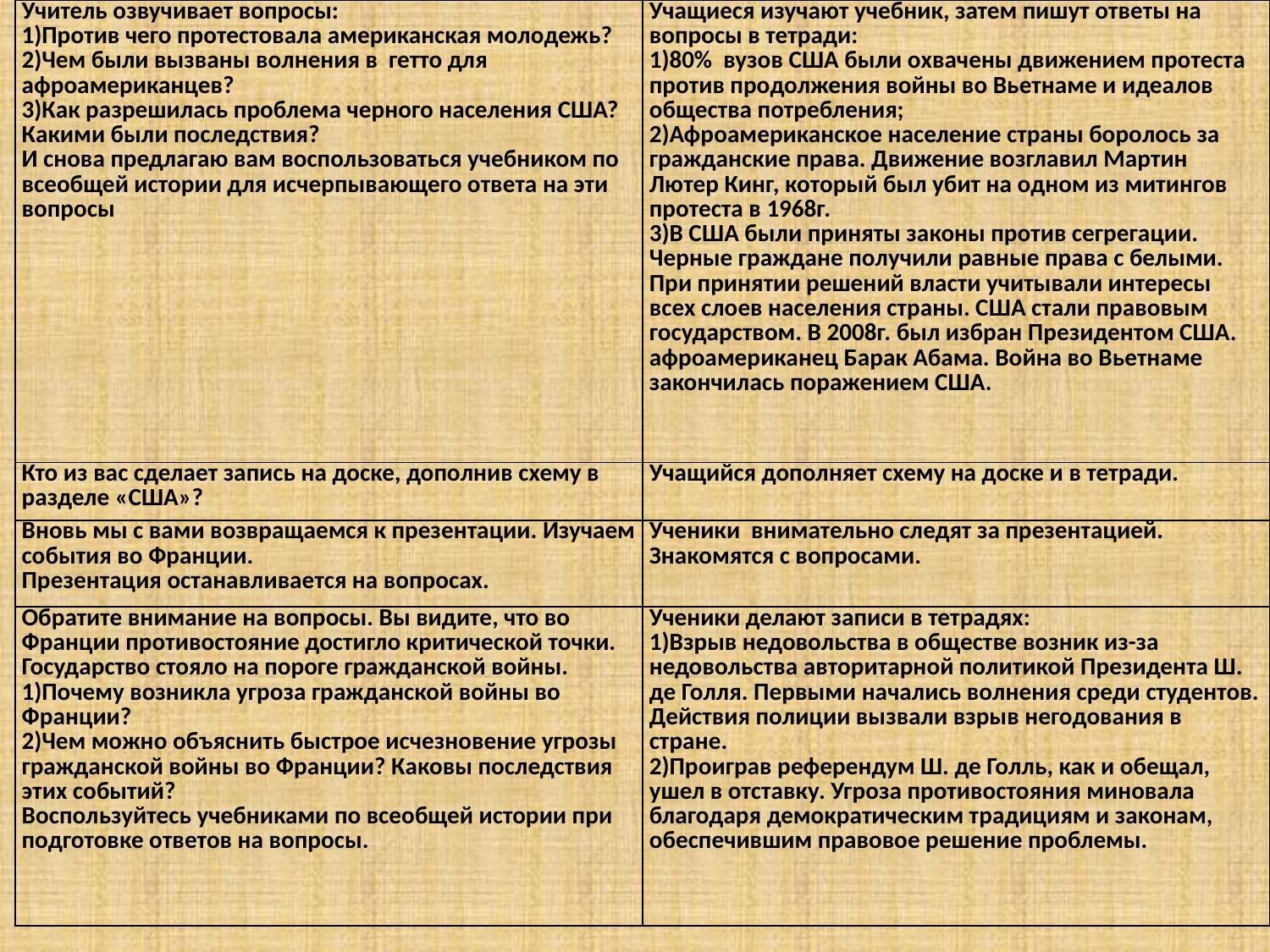

| Учитель озвучивает вопросы: 1)Против чего протестовала американская молодежь? 2)Чем были вызваны волнения в гетто для афроамериканцев? 3)Как разрешилась проблема черного населения США? Какими были последствия? И снова предлагаю вам воспользоваться учебником по всеобщей истории для исчерпывающего ответа на эти вопросы | Учащиеся изучают учебник, затем пишут ответы на вопросы в тетради: 1)80% вузов США были охвачены движением протеста против продолжения войны во Вьетнаме и идеалов общества потребления; 2)Афроамериканское население страны боролось за гражданские права. Движение возглавил Мартин Лютер Кинг, который был убит на одном из митингов протеста в 1968г. 3)В США были приняты законы против сегрегации. Черные граждане получили равные права с белыми. При принятии решений власти учитывали интересы всех слоев населения страны. США стали правовым государством. В 2008г. был избран Президентом США. афроамериканец Барак Абама. Война во Вьетнаме закончилась поражением США. |
| --- | --- |
| Кто из вас сделает запись на доске, дополнив схему в разделе «США»? | Учащийся дополняет схему на доске и в тетради. |
| Вновь мы с вами возвращаемся к презентации. Изучаем события во Франции. Презентация останавливается на вопросах. | Ученики внимательно следят за презентацией. Знакомятся с вопросами. |
| Обратите внимание на вопросы. Вы видите, что во Франции противостояние достигло критической точки. Государство стояло на пороге гражданской войны. 1)Почему возникла угроза гражданской войны во Франции? 2)Чем можно объяснить быстрое исчезновение угрозы гражданской войны во Франции? Каковы последствия этих событий? Воспользуйтесь учебниками по всеобщей истории при подготовке ответов на вопросы. | Ученики делают записи в тетрадях: 1)Взрыв недовольства в обществе возник из-за недовольства авторитарной политикой Президента Ш. де Голля. Первыми начались волнения среди студентов. Действия полиции вызвали взрыв негодования в стране. 2)Проиграв референдум Ш. де Голль, как и обещал, ушел в отставку. Угроза противостояния миновала благодаря демократическим традициям и законам, обеспечившим правовое решение проблемы. |